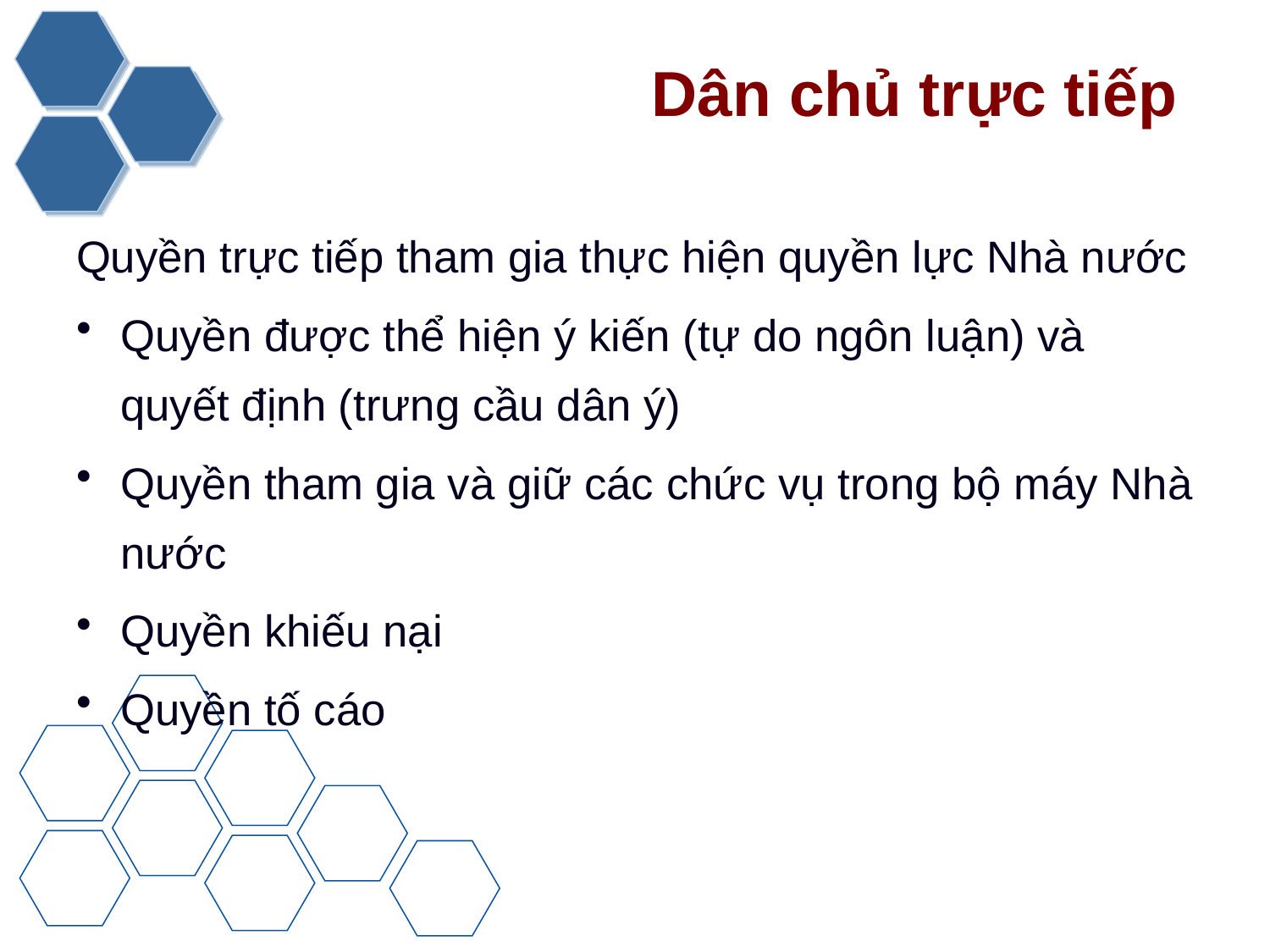

# Dân chủ trực tiếp
Quyền trực tiếp tham gia thực hiện quyền lực Nhà nước
Quyền được thể hiện ý kiến (tự do ngôn luận) và quyết định (trưng cầu dân ý)
Quyền tham gia và giữ các chức vụ trong bộ máy Nhà nước
Quyền khiếu nại
Quyền tố cáo